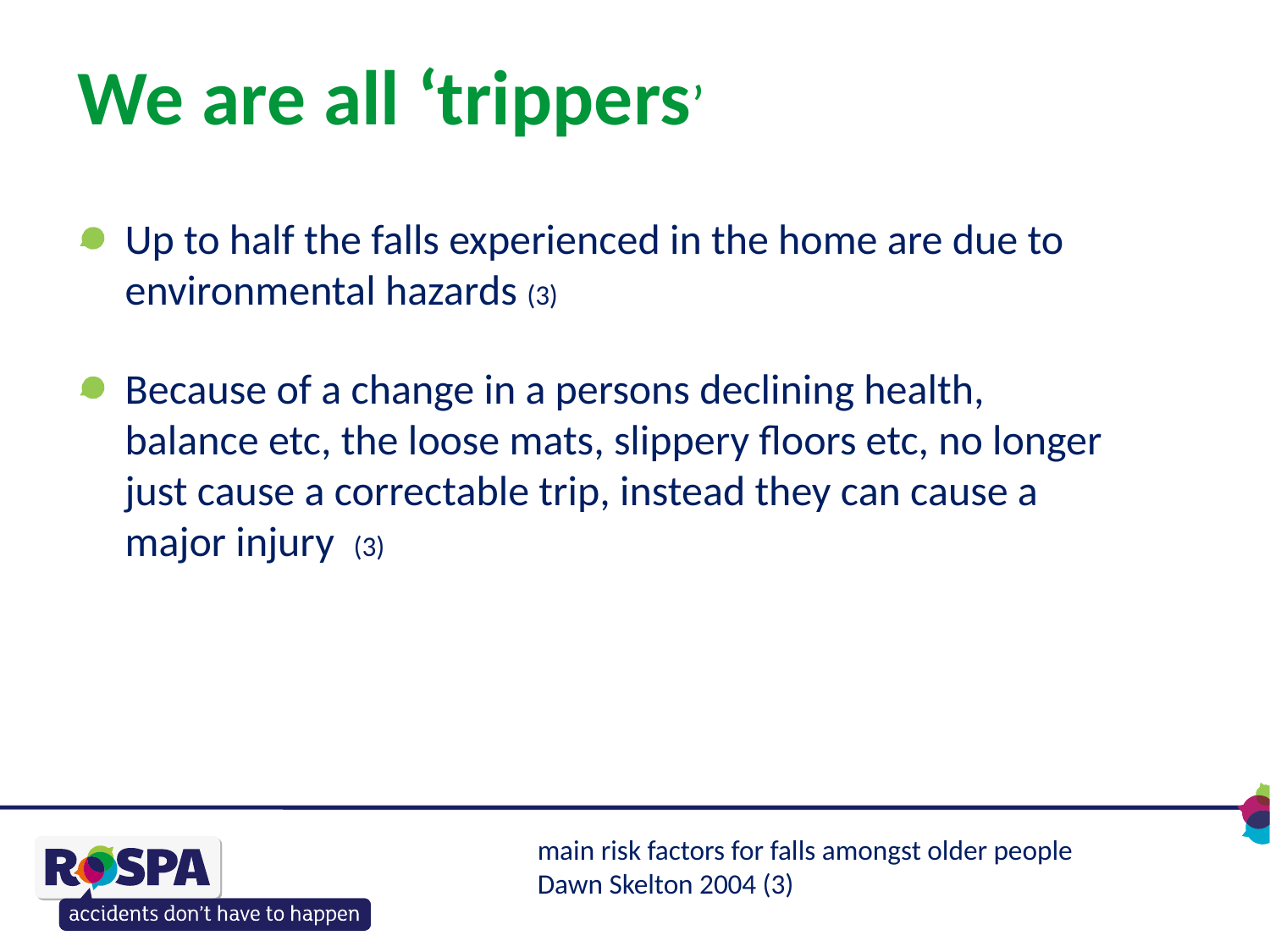

# We are all ‘trippers’
Up to half the falls experienced in the home are due to environmental hazards (3)

Because of a change in a persons declining health, balance etc, the loose mats, slippery floors etc, no longer just cause a correctable trip, instead they can cause a major injury  (3)

main risk factors for falls amongst older people
Dawn Skelton 2004 (3)